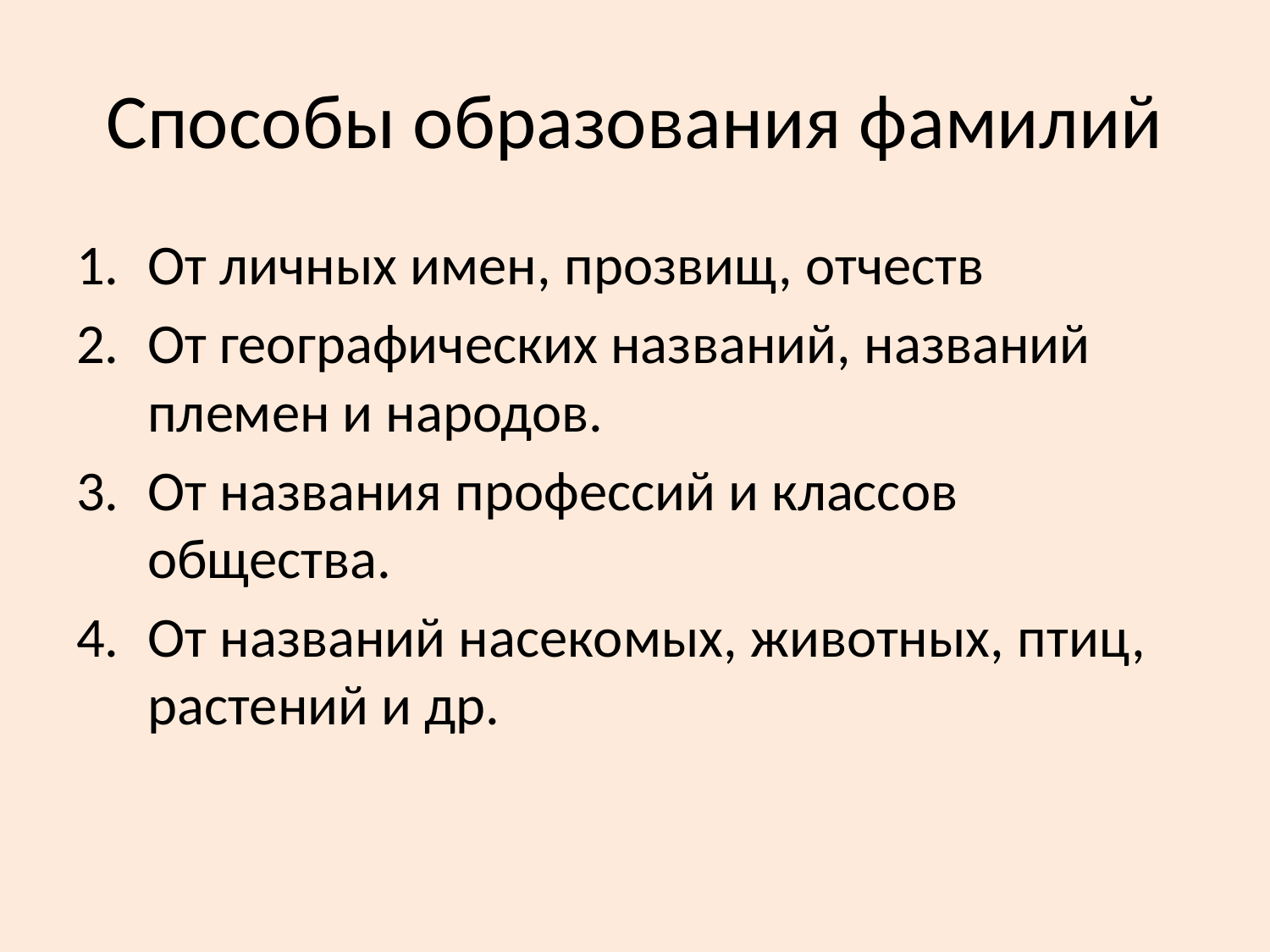

# Способы образования фамилий
От личных имен, прозвищ, отчеств
От географических названий, названий племен и народов.
От названия профессий и классов общества.
От названий насекомых, животных, птиц, растений и др.